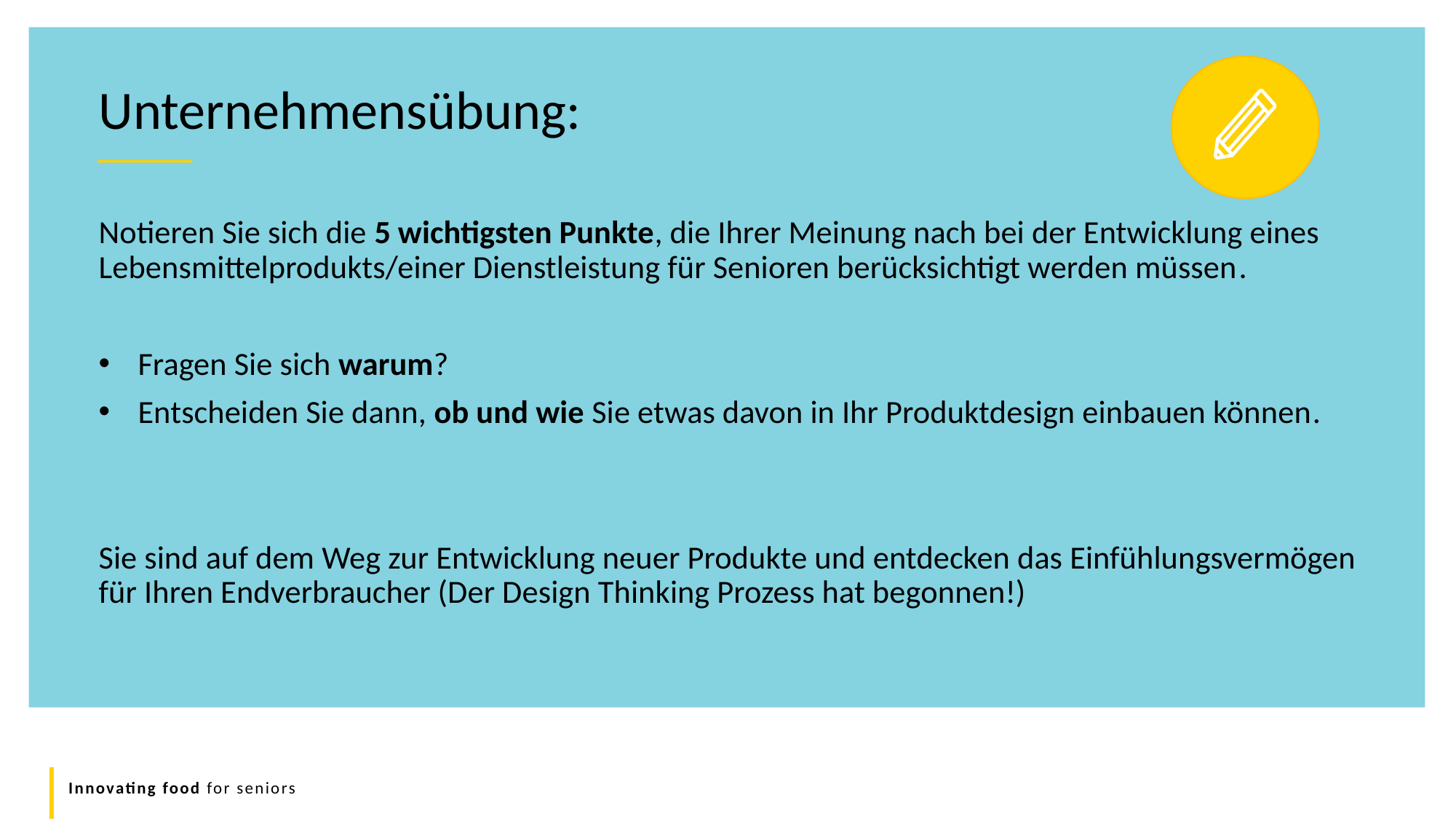

Unternehmensübung:

Notieren Sie sich die 5 wichtigsten Punkte, die Ihrer Meinung nach bei der Entwicklung eines Lebensmittelprodukts/einer Dienstleistung für Senioren berücksichtigt werden müssen.

Fragen Sie sich warum?
Entscheiden Sie dann, ob und wie Sie etwas davon in Ihr Produktdesign einbauen können.

Sie sind auf dem Weg zur Entwicklung neuer Produkte und entdecken das Einfühlungsvermögen für Ihren Endverbraucher (Der Design Thinking Prozess hat begonnen!)